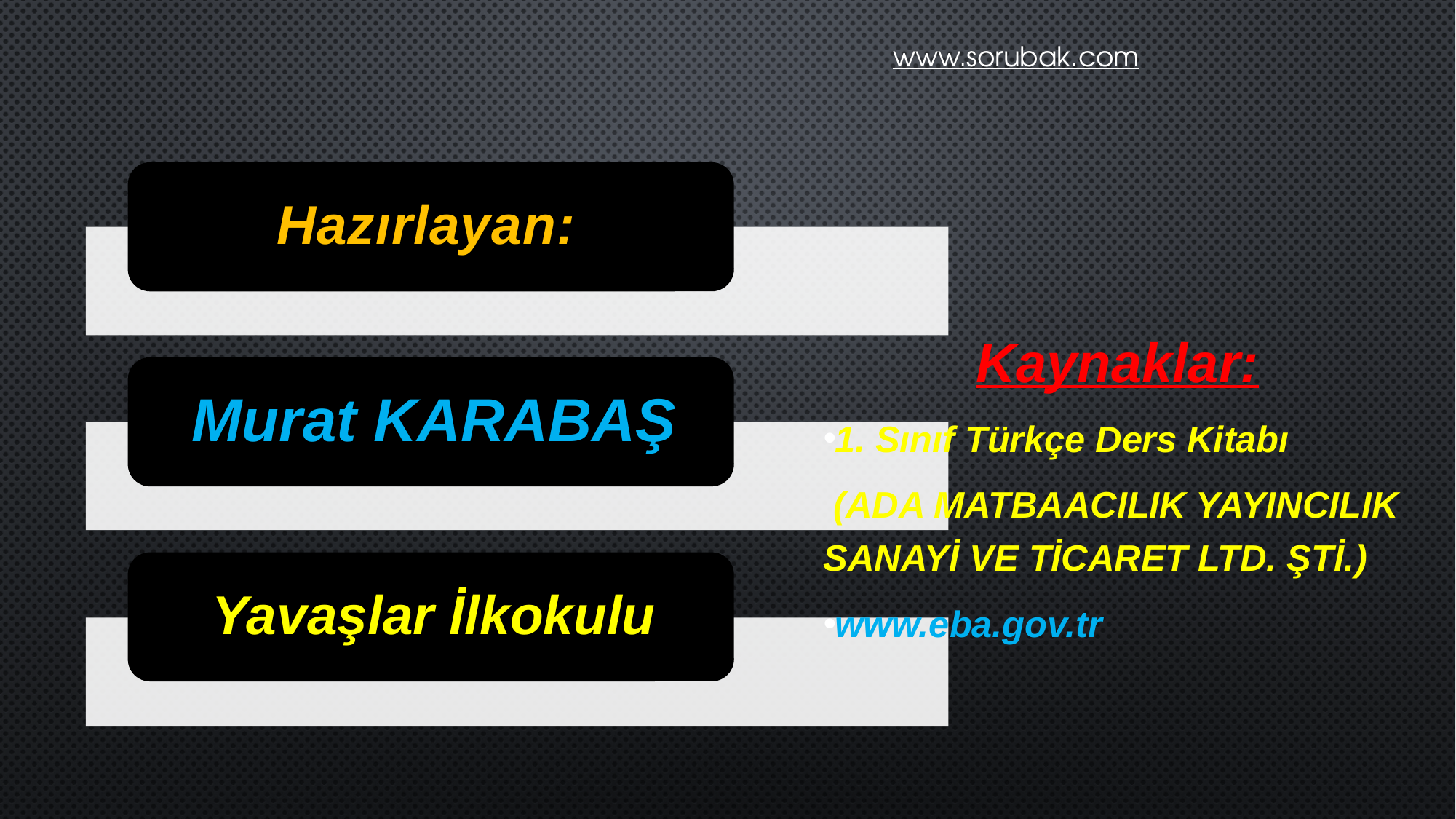

www.sorubak.com
Hazırlayan:
Murat KARABAŞ
Yavaşlar İlkokulu
Kaynaklar:
1. Sınıf Türkçe Ders Kitabı
 (ADA MATBAACILIK YAYINCILIK SANAYİ VE TİCARET LTD. ŞTİ.)
www.eba.gov.tr